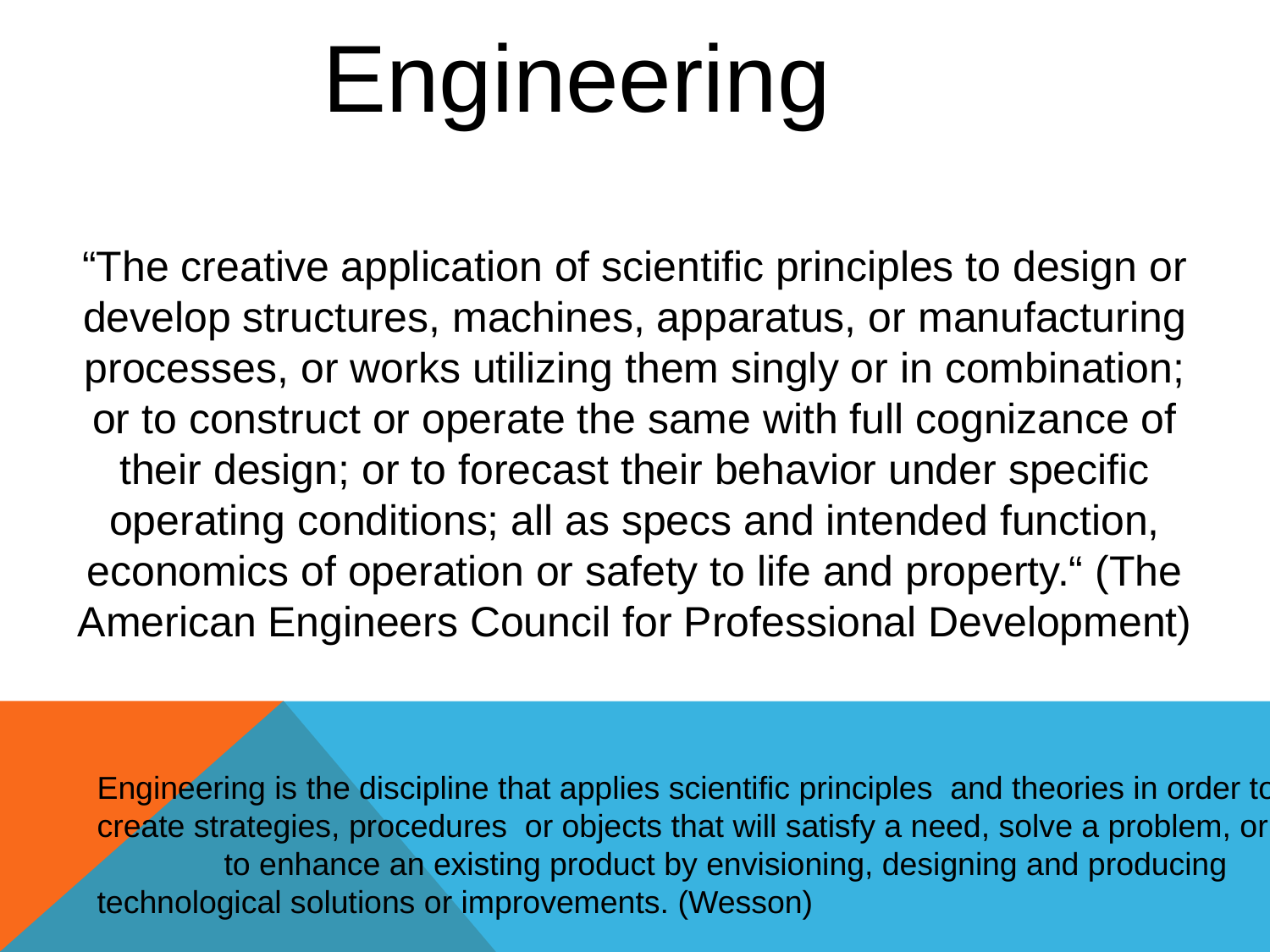

Engineering
“The creative application of scientific principles to design or develop structures, machines, apparatus, or manufacturing processes, or works utilizing them singly or in combination; or to construct or operate the same with full cognizance of their design; or to forecast their behavior under specific operating conditions; all as specs and intended function, economics of operation or safety to life and property.“ (The American Engineers Council for Professional Development)

Engineering is the discipline that applies scientific principles  and theories in order to create strategies, procedures  or objects that will satisfy a need, solve a problem, or 	to enhance an existing product by envisioning, designing and producing technological solutions or improvements. (Wesson)